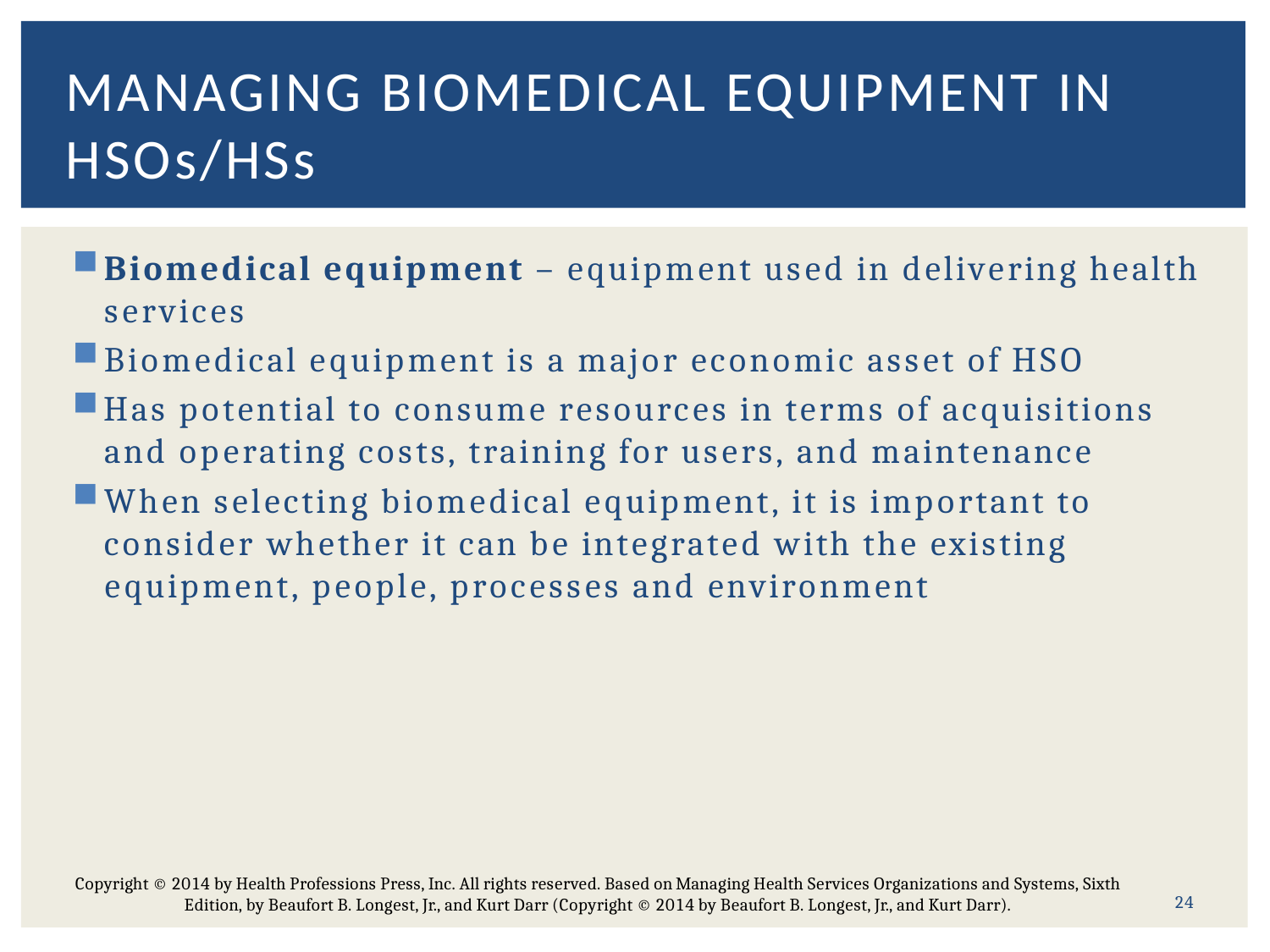

# Managing Biomedical Equipment in HSOs/HSs
Biomedical equipment – equipment used in delivering health services
Biomedical equipment is a major economic asset of HSO
Has potential to consume resources in terms of acquisitions and operating costs, training for users, and maintenance
When selecting biomedical equipment, it is important to consider whether it can be integrated with the existing equipment, people, processes and environment
Copyright © 2014 by Health Professions Press, Inc. All rights reserved. Based on Managing Health Services Organizations and Systems, Sixth Edition, by Beaufort B. Longest, Jr., and Kurt Darr (Copyright © 2014 by Beaufort B. Longest, Jr., and Kurt Darr).
24